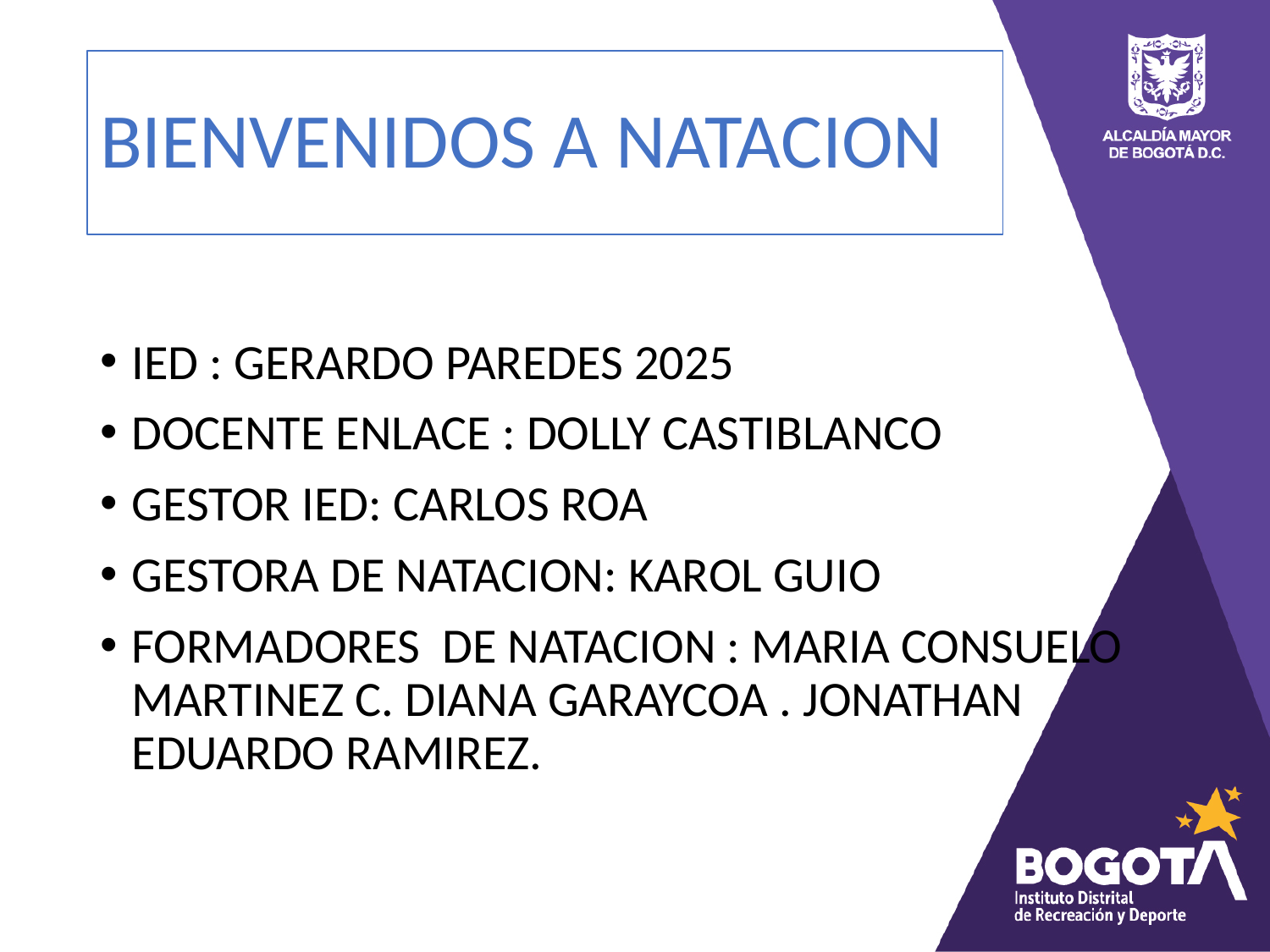

# BIENVENIDOS A NATACION

IED : GERARDO PAREDES 2025
DOCENTE ENLACE : DOLLY CASTIBLANCO
GESTOR IED: CARLOS ROA
GESTORA DE NATACION: KAROL GUIO
FORMADORES  DE NATACION : MARIA CONSUELO MARTINEZ C. DIANA GARAYCOA . JONATHAN EDUARDO RAMIREZ.